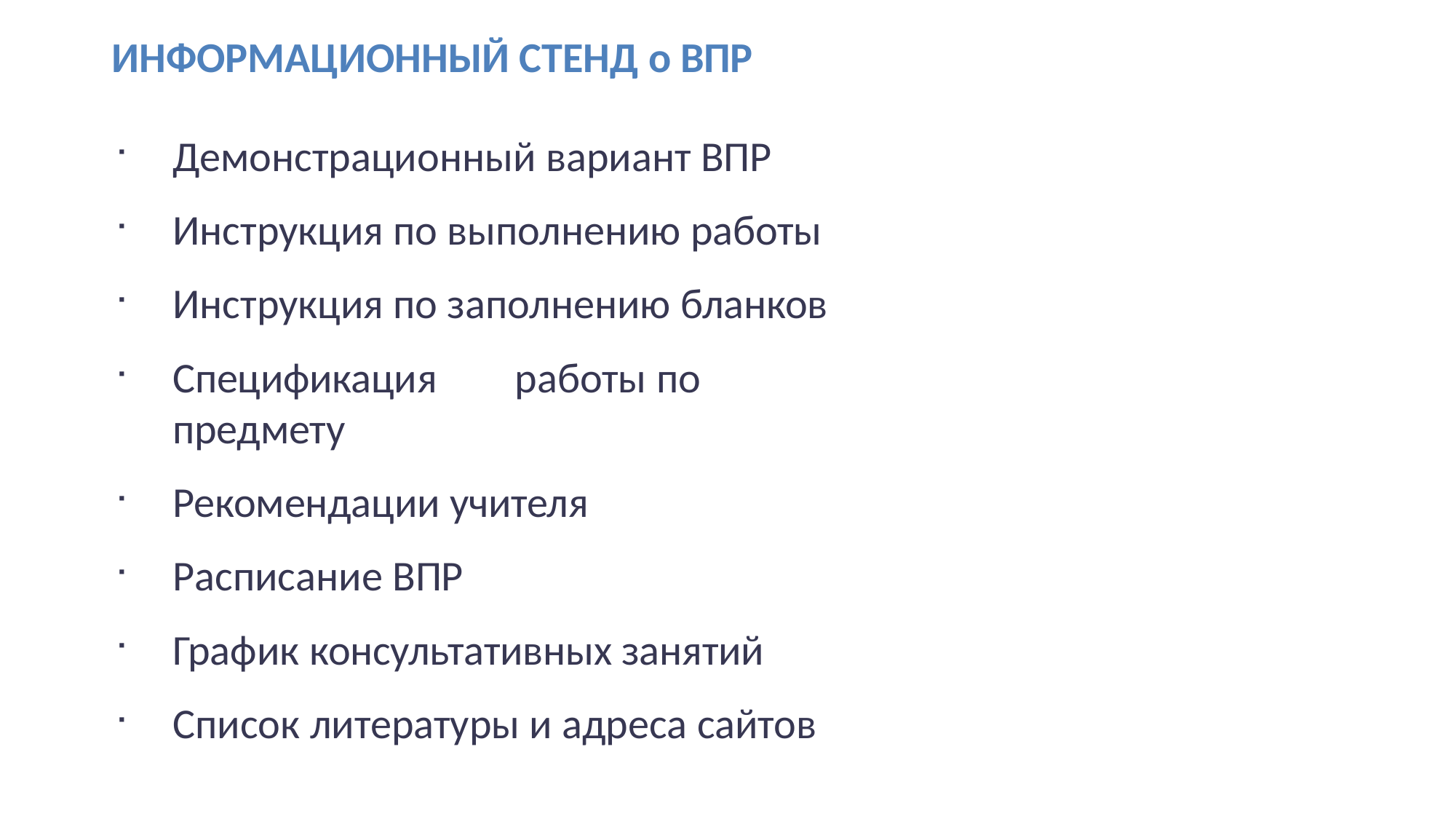

# ИНФОРМАЦИОННЫЙ СТЕНД о ВПР
Демонстрационный вариант ВПР
Инструкция по выполнению работы
Инструкция по заполнению бланков
Спецификация	работы по предмету
Рекомендации учителя
Расписание ВПР
График консультативных занятий
Список литературы и адреса сайтов